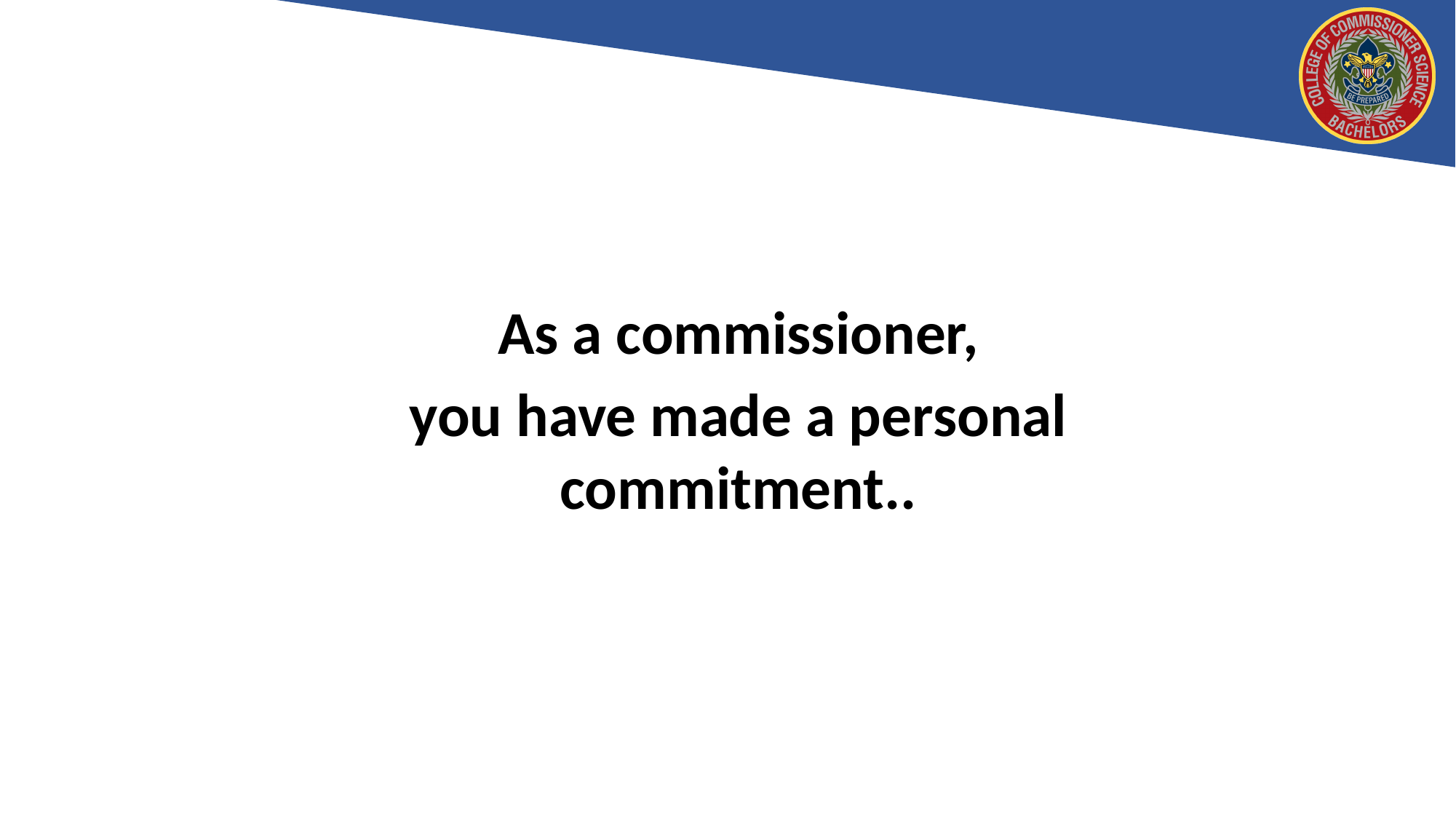

As a commissioner,
you have made a personal commitment..